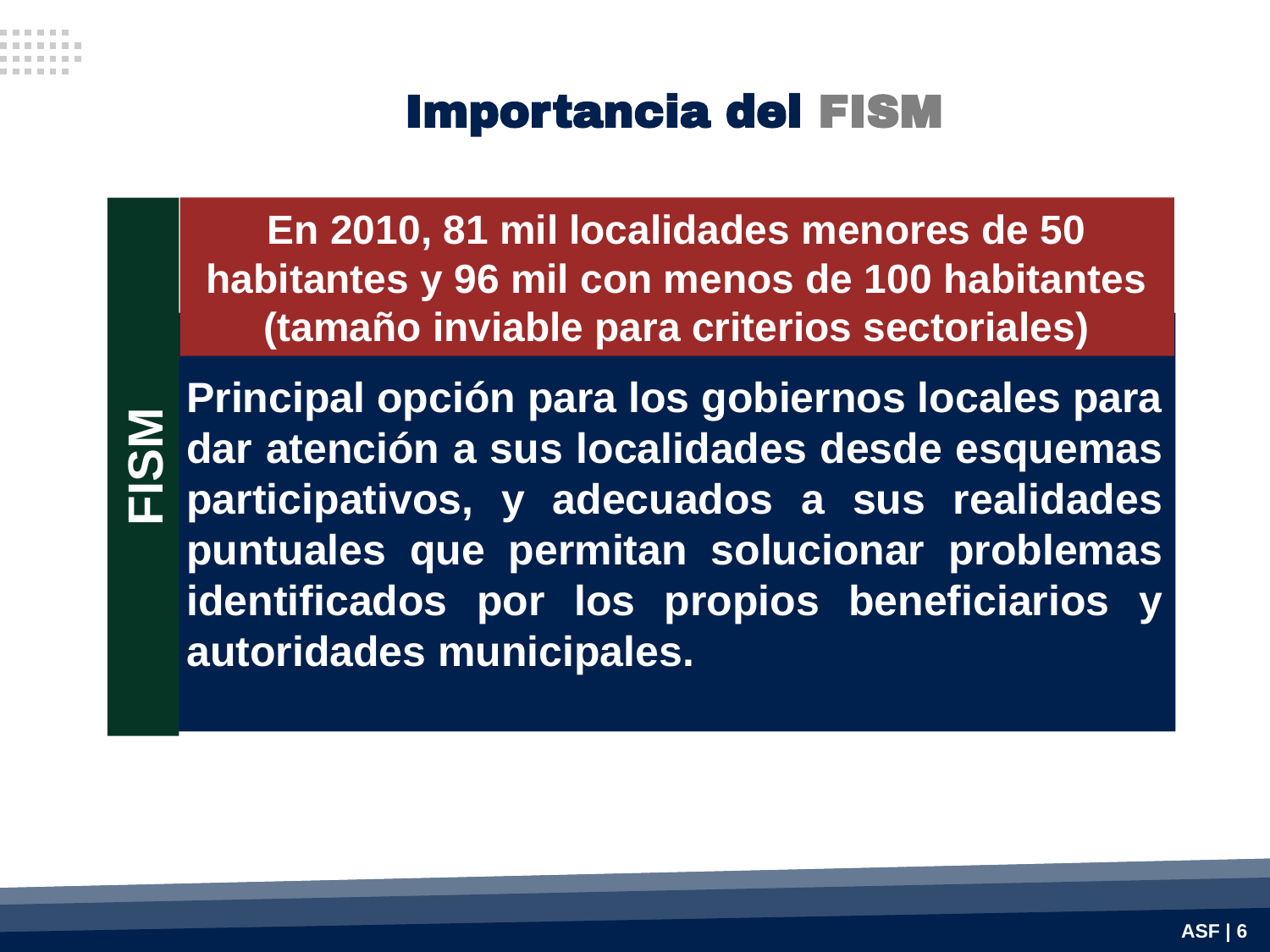

FISM
Importancia del FISM
En 2010, 81 mil localidades menores de 50 habitantes y 96 mil con menos de 100 habitantes (tamaño inviable para criterios sectoriales)

Principal opción para los gobiernos locales para dar atención a sus localidades desde esquemas participativos, y adecuados a sus realidades puntuales que permitan solucionar problemas identificados por los propios beneficiarios y autoridades municipales.

FISM
ASF | 6